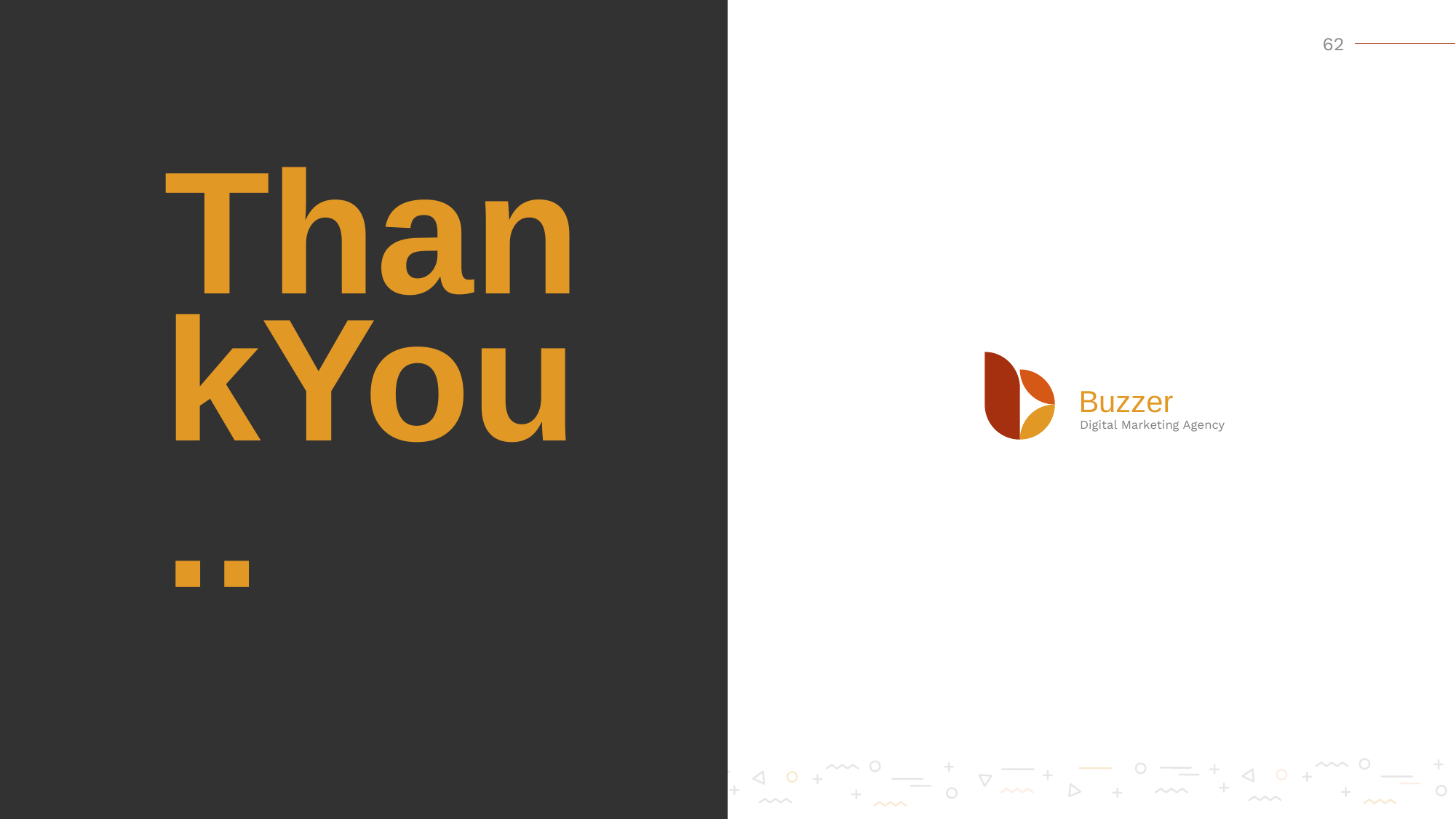

62
# ThankYou..

Buzzer
Digital Marketing Agency